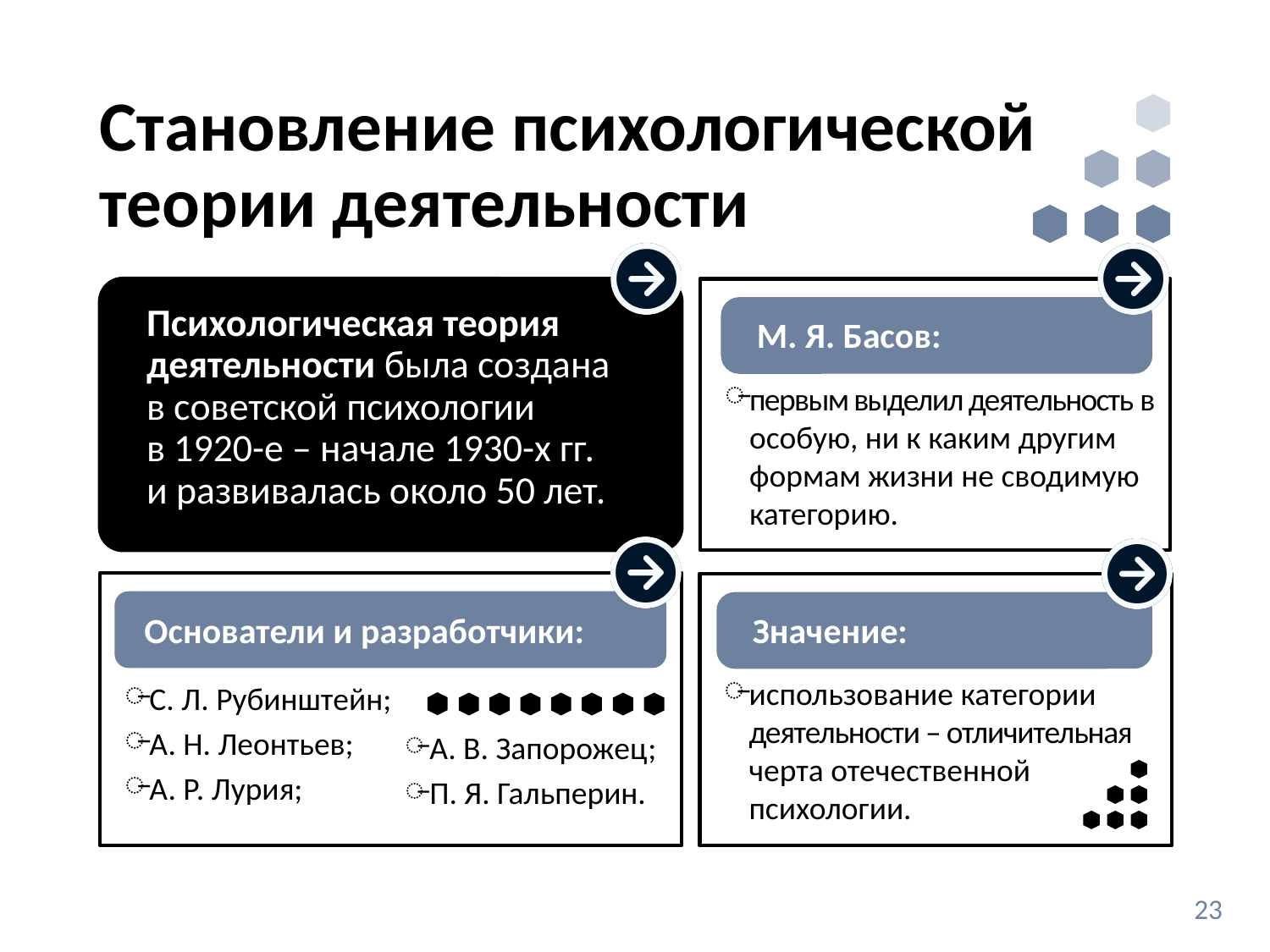

# Становление психологической теории деятельности

Психологическая теория деятельности была создана
в советской психологии
в 1920-е – начале 1930-х гг.
и развивалась около 50 лет.
первым выделил деятельность в особую, ни к каким другим формам жизни не сводимую категорию.
М. Я. Басов:

С. Л. Рубинштейн;
А. Н. Леонтьев;
А. Р. Лурия;
использование категории деятельности – отличительная черта отечественной психологии.
Основатели и разработчики:
Значение:

А. В. Запорожец;
П. Я. Гальперин.

23